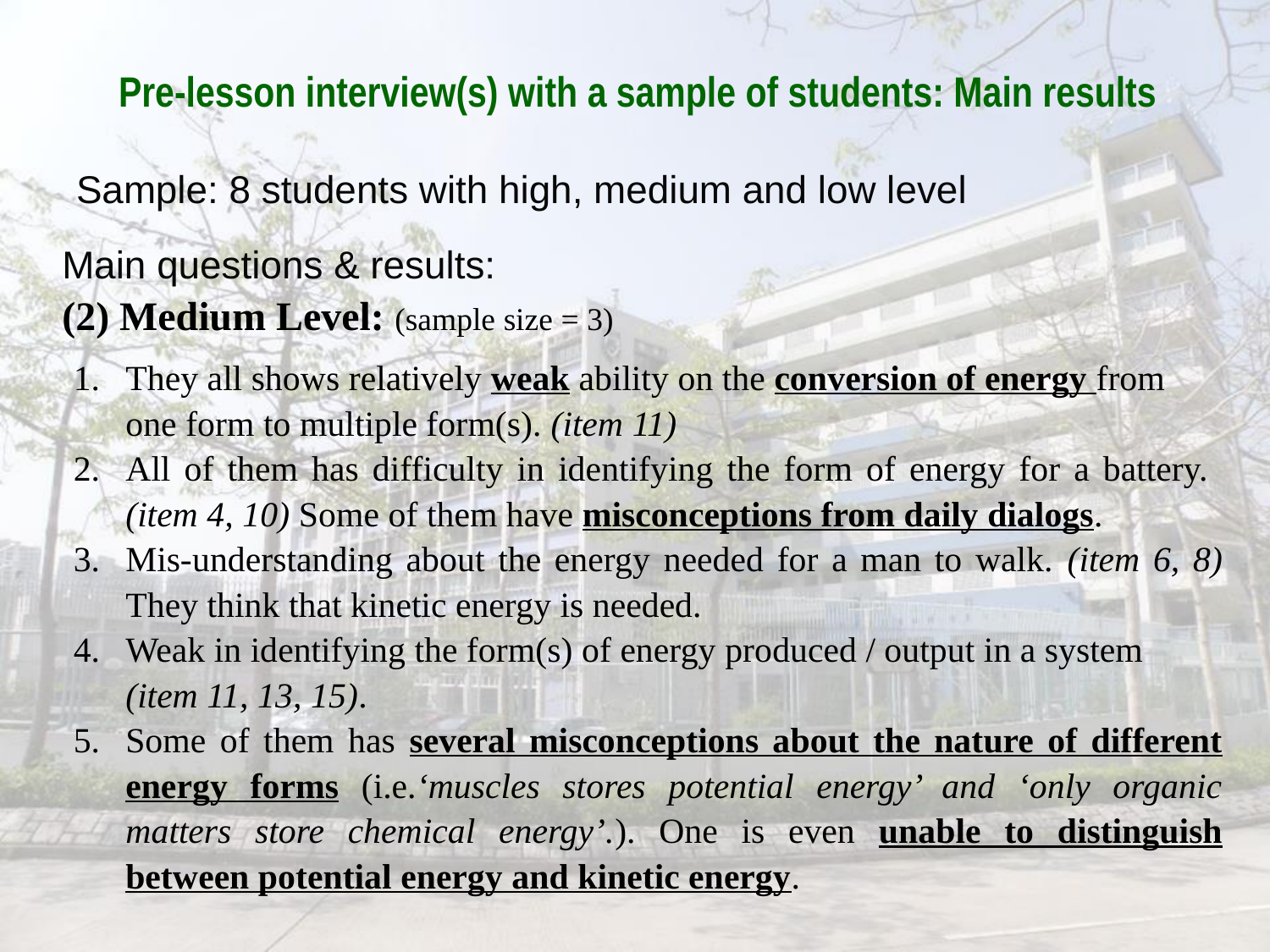

# Pre-lesson interview(s) with a sample of students: Main results
Sample: 8 students with high, medium and low level
Main questions & results:
(2) Medium Level: (sample size = 3)
They all shows relatively weak ability on the conversion of energy from one form to multiple form(s). (item 11)
All of them has difficulty in identifying the form of energy for a battery.  (item 4, 10) Some of them have misconceptions from daily dialogs.
Mis-understanding about the energy needed for a man to walk. (item 6, 8) They think that kinetic energy is needed.
Weak in identifying the form(s) of energy produced / output in a system (item 11, 13, 15).
Some of them has several misconceptions about the nature of different energy forms (i.e.‘muscles stores potential energy’ and ‘only organic matters store chemical energy’.). One is even unable to distinguish between potential energy and kinetic energy.